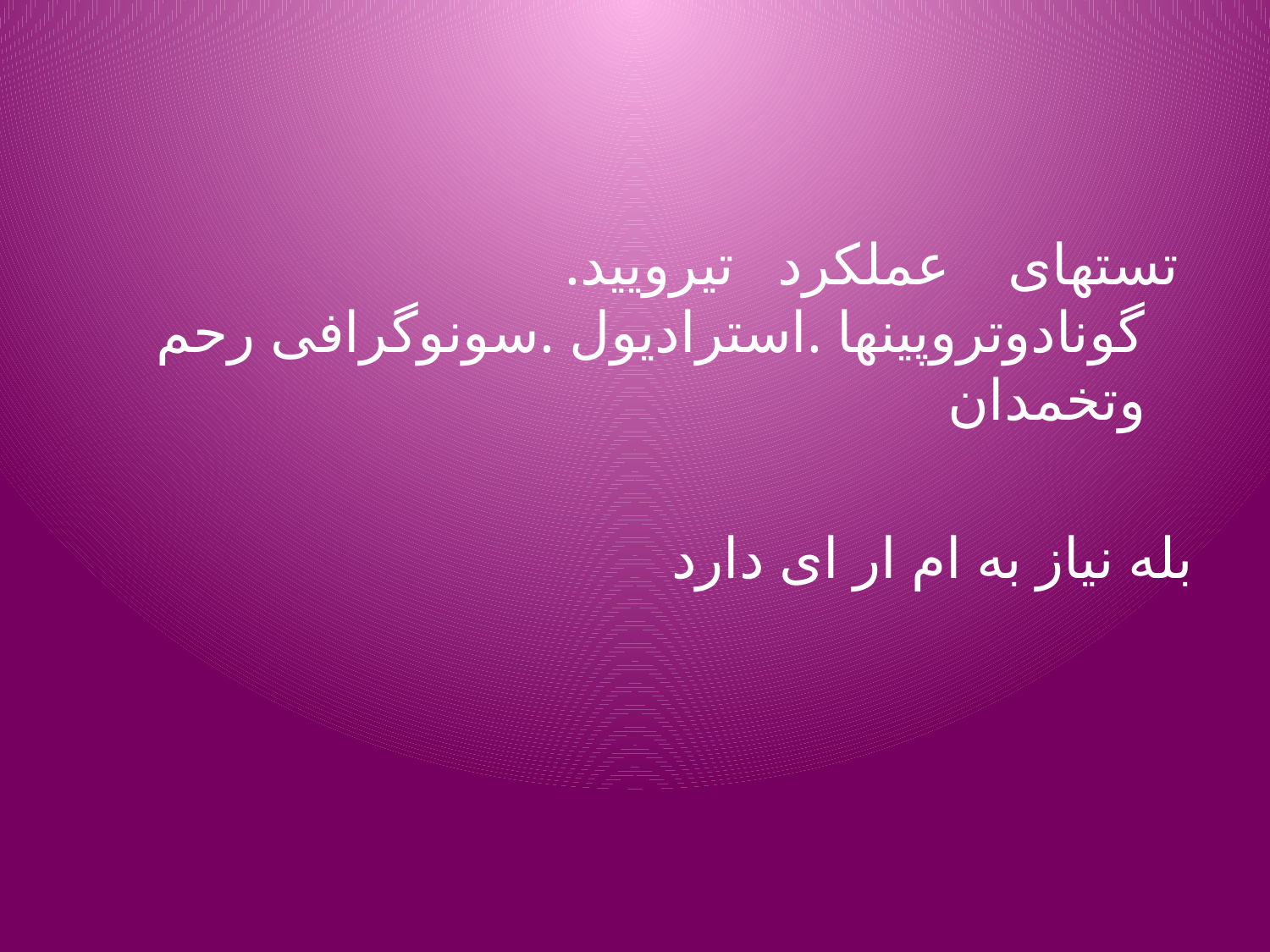

#
 تستهای    عملکرد   تیرویید. گونادوتروپینها .استرادیول .سونوگرافی رحم وتخمدان

بله نیاز به ام ار ای دارد